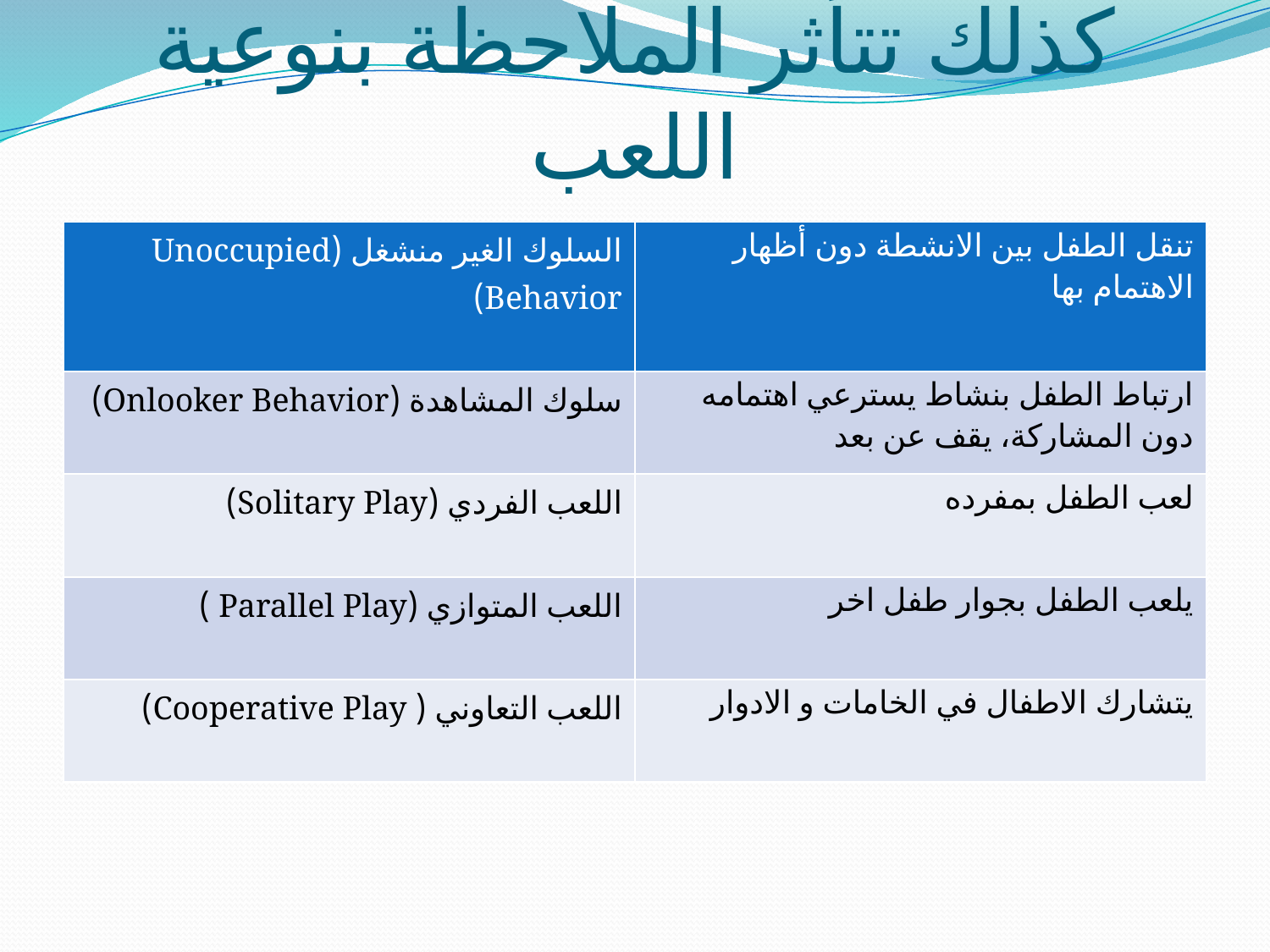

# كذلك تتأثر الملاحظة بنوعية اللعب
| السلوك الغير منشغل (Unoccupied Behavior) | تنقل الطفل بين الانشطة دون أظهار الاهتمام بها |
| --- | --- |
| سلوك المشاهدة (Onlooker Behavior) | ارتباط الطفل بنشاط يسترعي اهتمامه دون المشاركة، يقف عن بعد |
| اللعب الفردي (Solitary Play) | لعب الطفل بمفرده |
| اللعب المتوازي (Parallel Play ) | يلعب الطفل بجوار طفل اخر |
| اللعب التعاوني ( Cooperative Play) | يتشارك الاطفال في الخامات و الادوار |